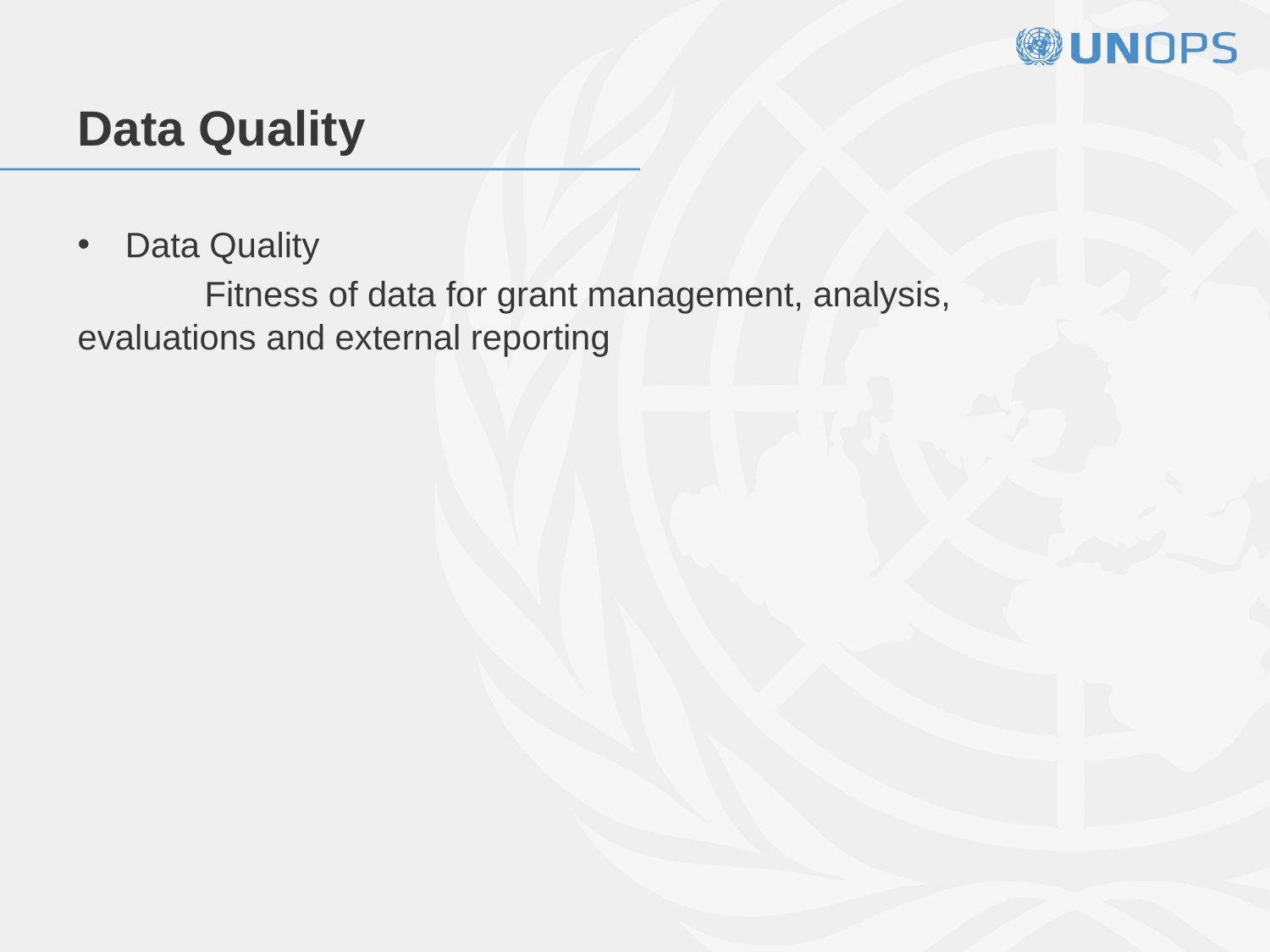

# Data Quality
Data Quality
	Fitness of data for grant management, analysis,  	evaluations and external reporting